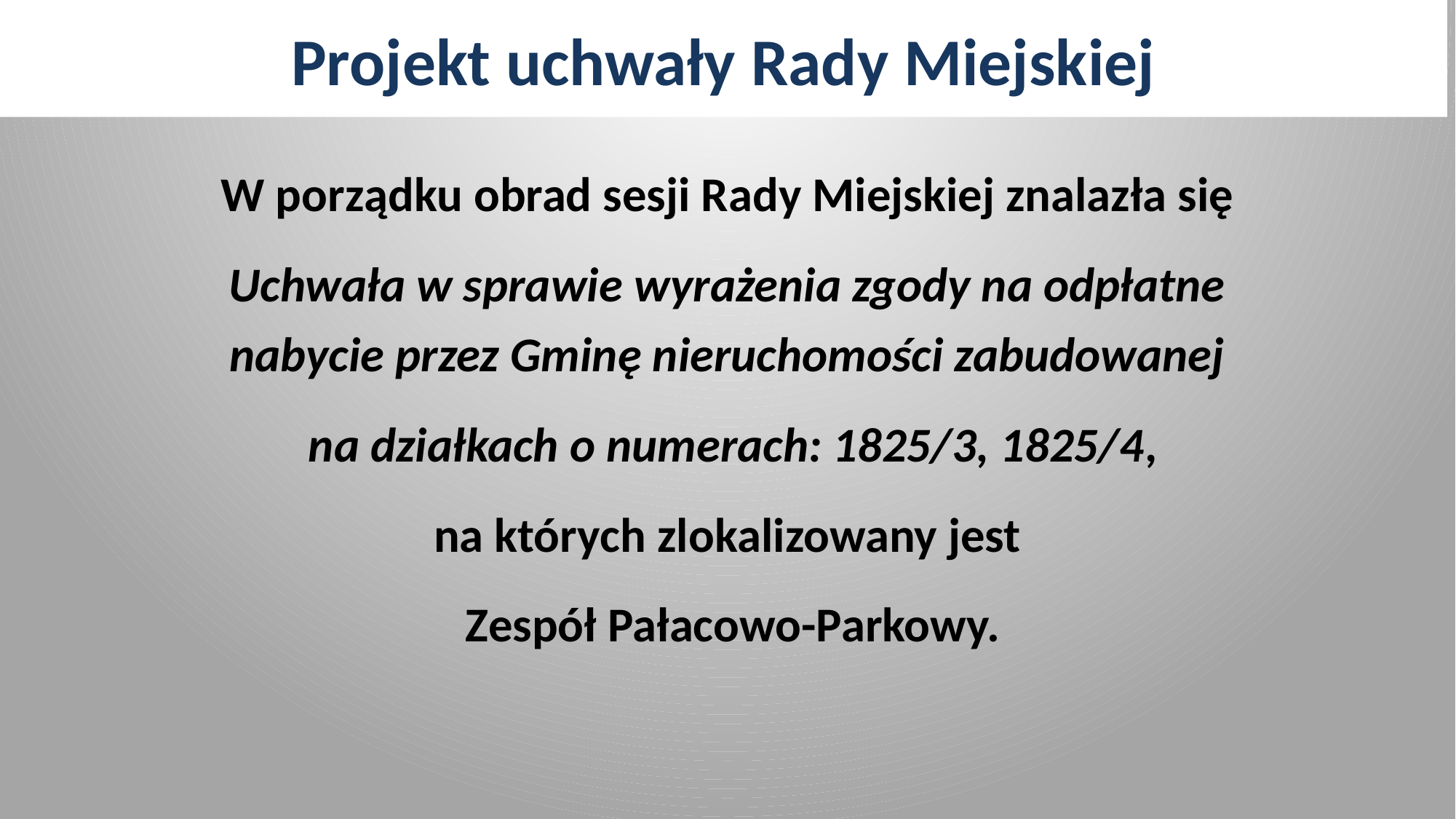

Projekt uchwały Rady Miejskiej
W porządku obrad sesji Rady Miejskiej znalazła się
Uchwała w sprawie wyrażenia zgody na odpłatne nabycie przez Gminę nieruchomości zabudowanej
 na działkach o numerach: 1825/3, 1825/4,
na których zlokalizowany jest
 Zespół Pałacowo-Parkowy.